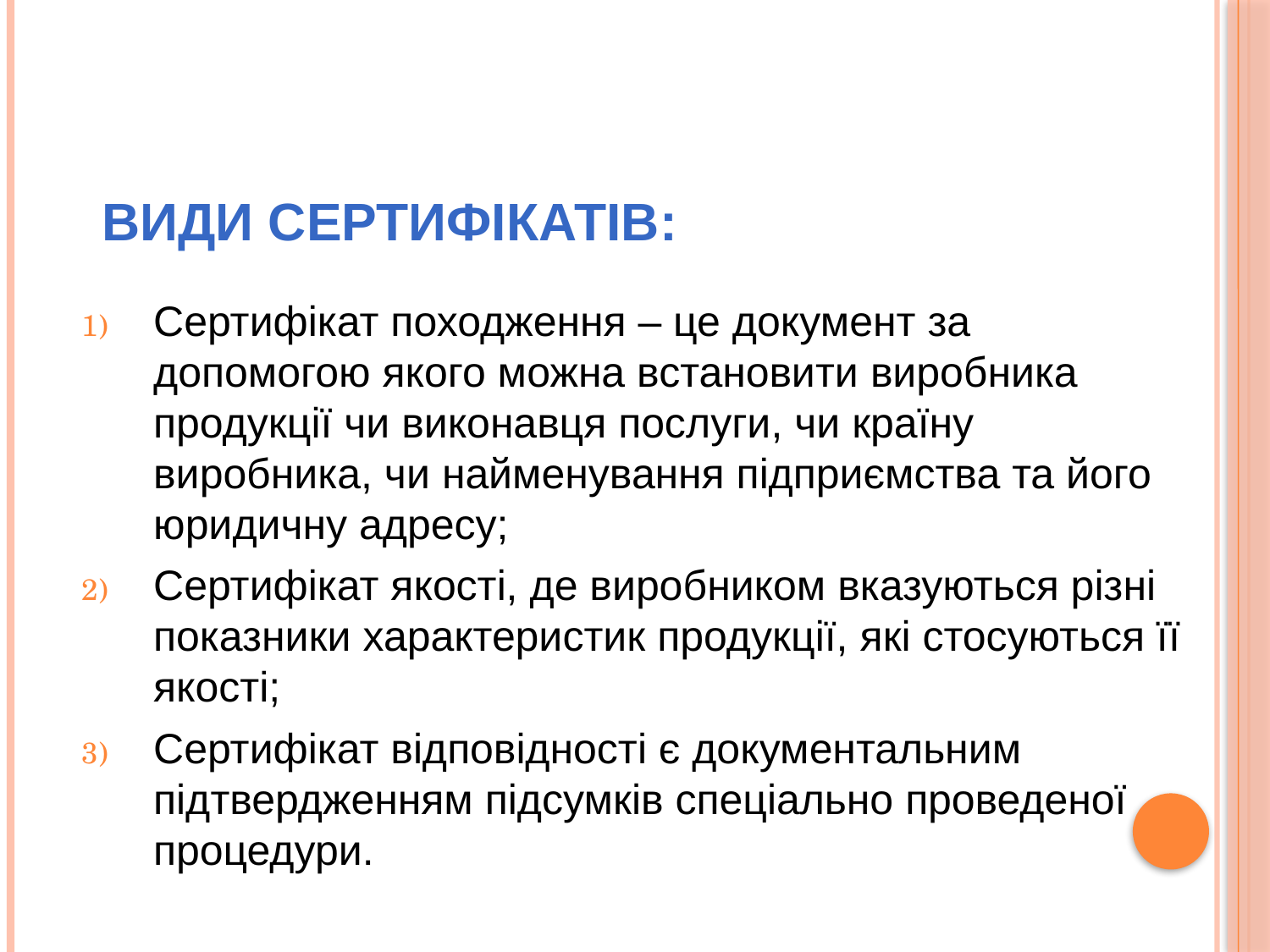

# Види сертифікатів:
Сертифікат походження – це документ за допомогою якого можна встановити виробника продукції чи виконавця послуги, чи країну виробника, чи найменування підприємства та його юридичну адресу;
Сертифікат якості, де виробником вказуються різні показники характеристик продукції, які стосуються її якості;
Сертифікат відповідності є документальним підтвердженням підсумків спеціально проведеної процедури.